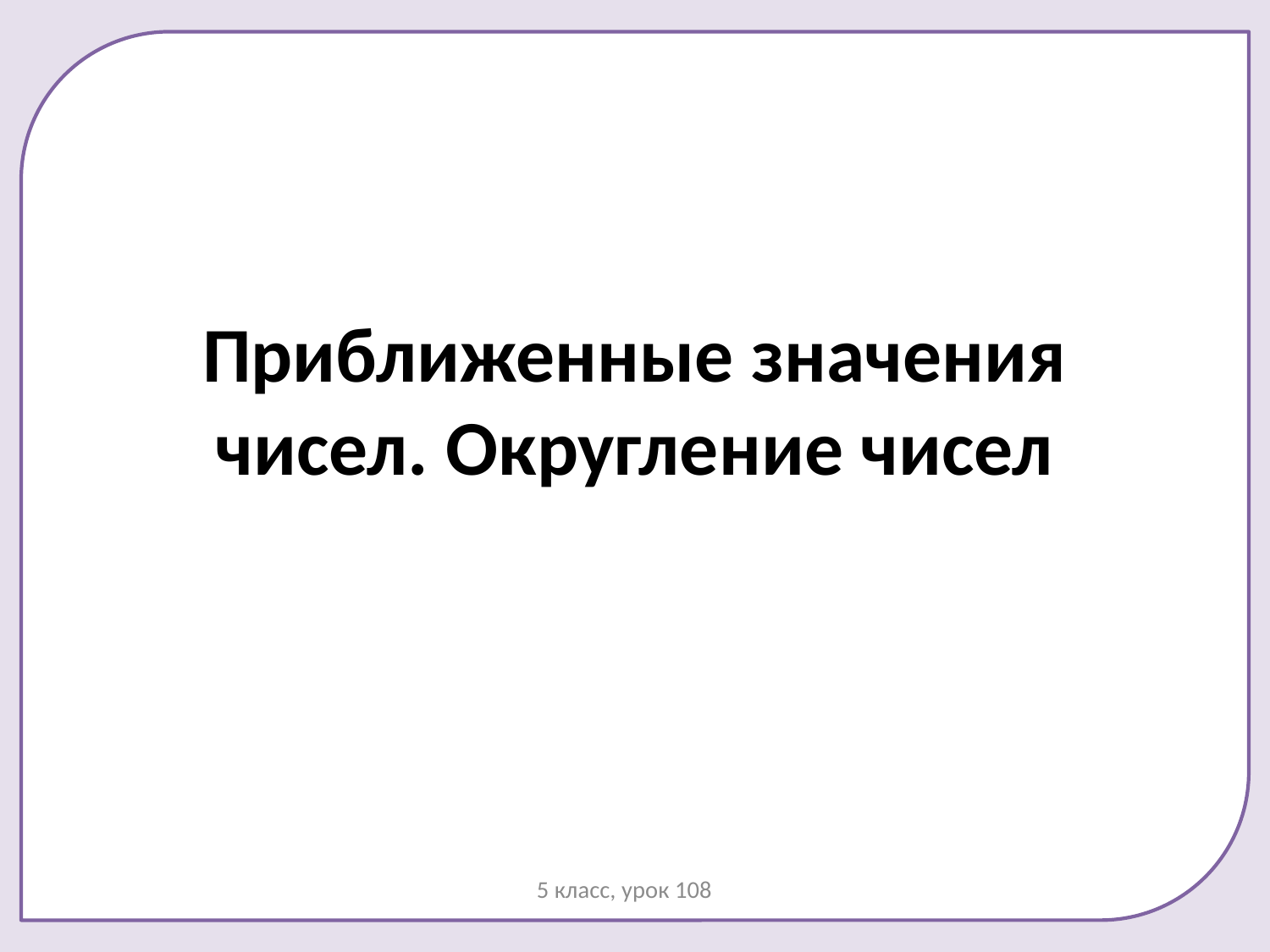

# Приближенные значения чисел. Округление чисел
5 класс, урок 108